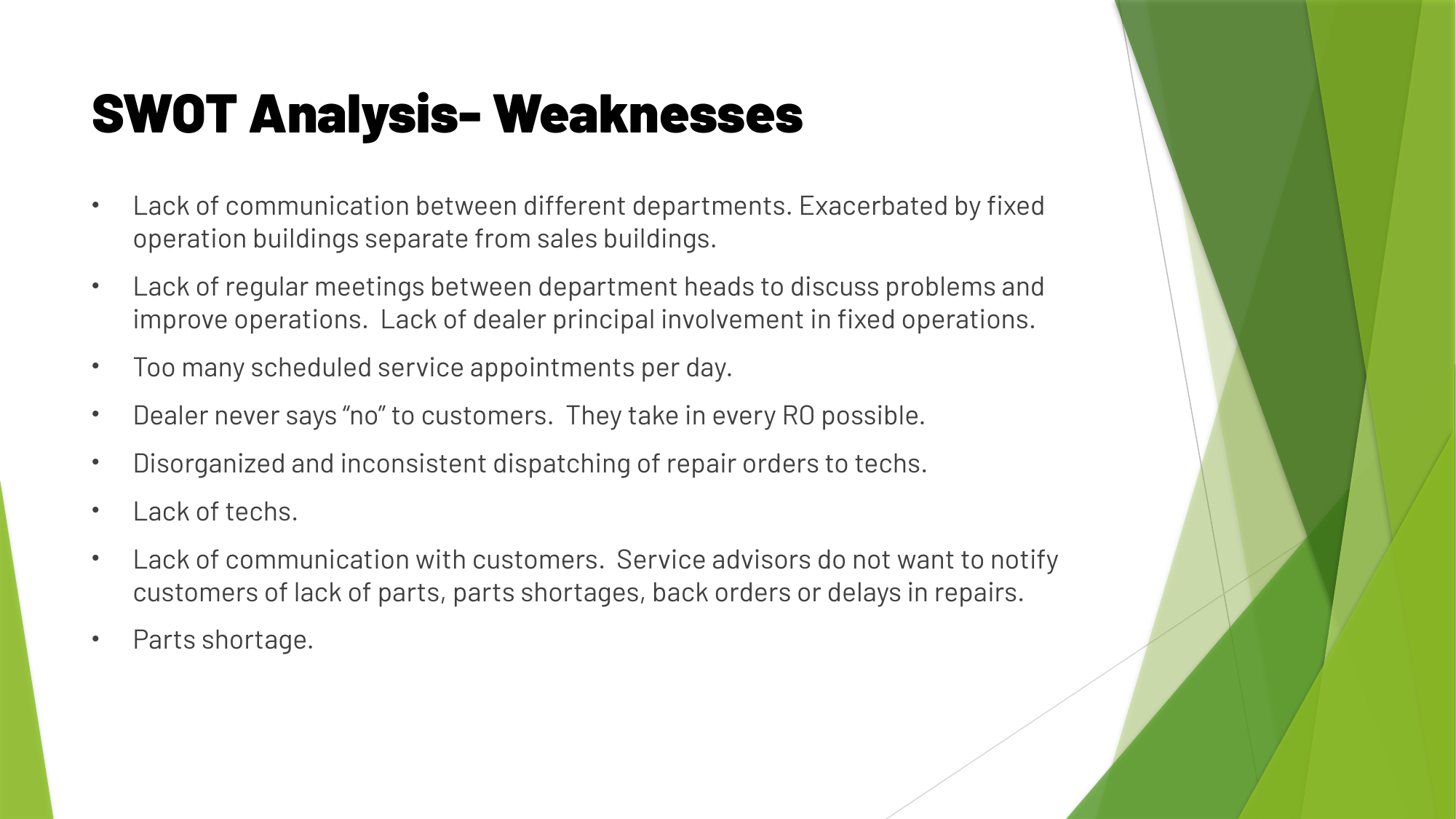

# SWOT Analysis- Weaknesses
Lack of communication between different departments. Exacerbated by fixed operation buildings separate from sales buildings.
Lack of regular meetings between department heads to discuss problems and improve operations.  Lack of dealer principal involvement in fixed operations.
Too many scheduled service appointments per day.
Dealer never says “no” to customers.  They take in every RO possible.
Disorganized and inconsistent dispatching of repair orders to techs.
Lack of techs.
Lack of communication with customers.  Service advisors do not want to notify customers of lack of parts, parts shortages, back orders or delays in repairs.
Parts shortage.